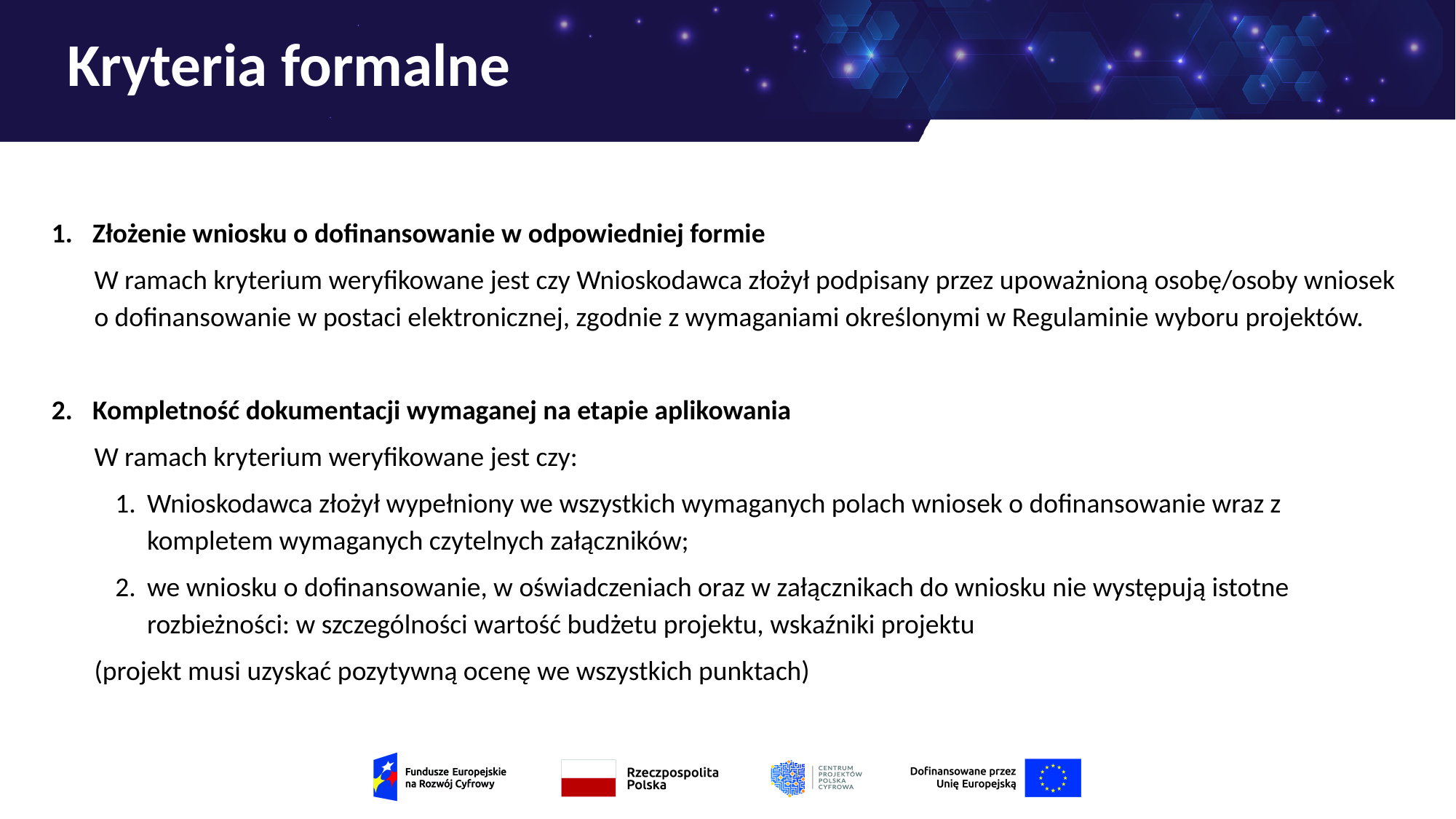

# Kryteria formalne

Złożenie wniosku o dofinansowanie w odpowiedniej formie
W ramach kryterium weryfikowane jest czy Wnioskodawca złożył podpisany przez upoważnioną osobę/osoby wniosek o dofinansowanie w postaci elektronicznej, zgodnie z wymaganiami określonymi w Regulaminie wyboru projektów.

Kompletność dokumentacji wymaganej na etapie aplikowania
W ramach kryterium weryfikowane jest czy:
Wnioskodawca złożył wypełniony we wszystkich wymaganych polach wniosek o dofinansowanie wraz z kompletem wymaganych czytelnych załączników;
we wniosku o dofinansowanie, w oświadczeniach oraz w załącznikach do wniosku nie występują istotne rozbieżności: w szczególności wartość budżetu projektu, wskaźniki projektu
(projekt musi uzyskać pozytywną ocenę we wszystkich punktach)